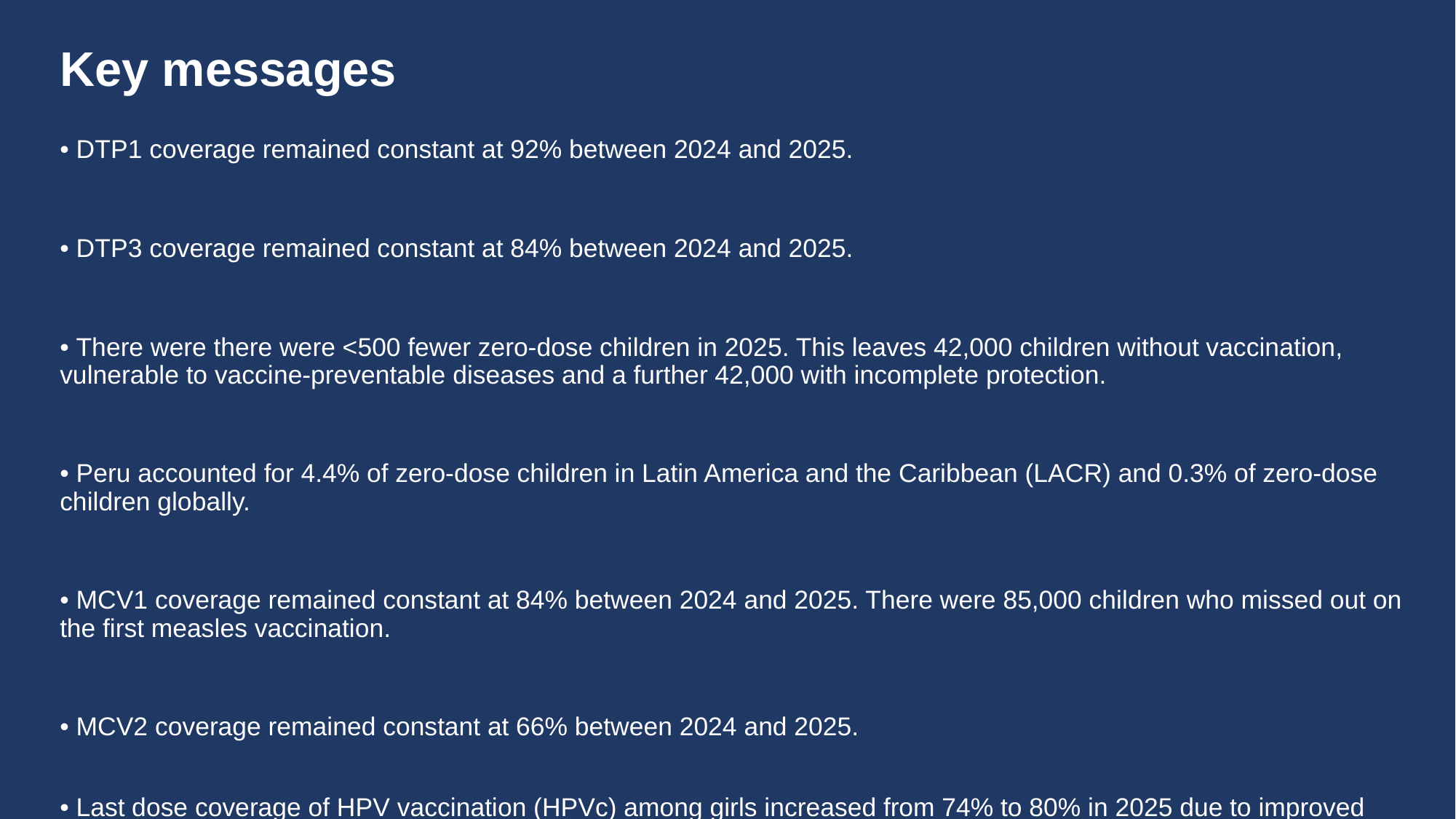

# Key messages
• DTP1 coverage remained constant at 92% between 2024 and 2025.

• DTP3 coverage remained constant at 84% between 2024 and 2025.

• There were there were <500 fewer zero-dose children in 2025. This leaves 42,000 children without vaccination, vulnerable to vaccine-preventable diseases and a further 42,000 with incomplete protection.

• Peru accounted for 4.4% of zero-dose children in Latin America and the Caribbean (LACR) and 0.3% of zero-dose children globally.

• MCV1 coverage remained constant at 84% between 2024 and 2025. There were 85,000 children who missed out on the first measles vaccination.

• MCV2 coverage remained constant at 66% between 2024 and 2025.

• Last dose coverage of HPV vaccination (HPVc) among girls increased from 74% to 80% in 2025 due to improved programme performance.